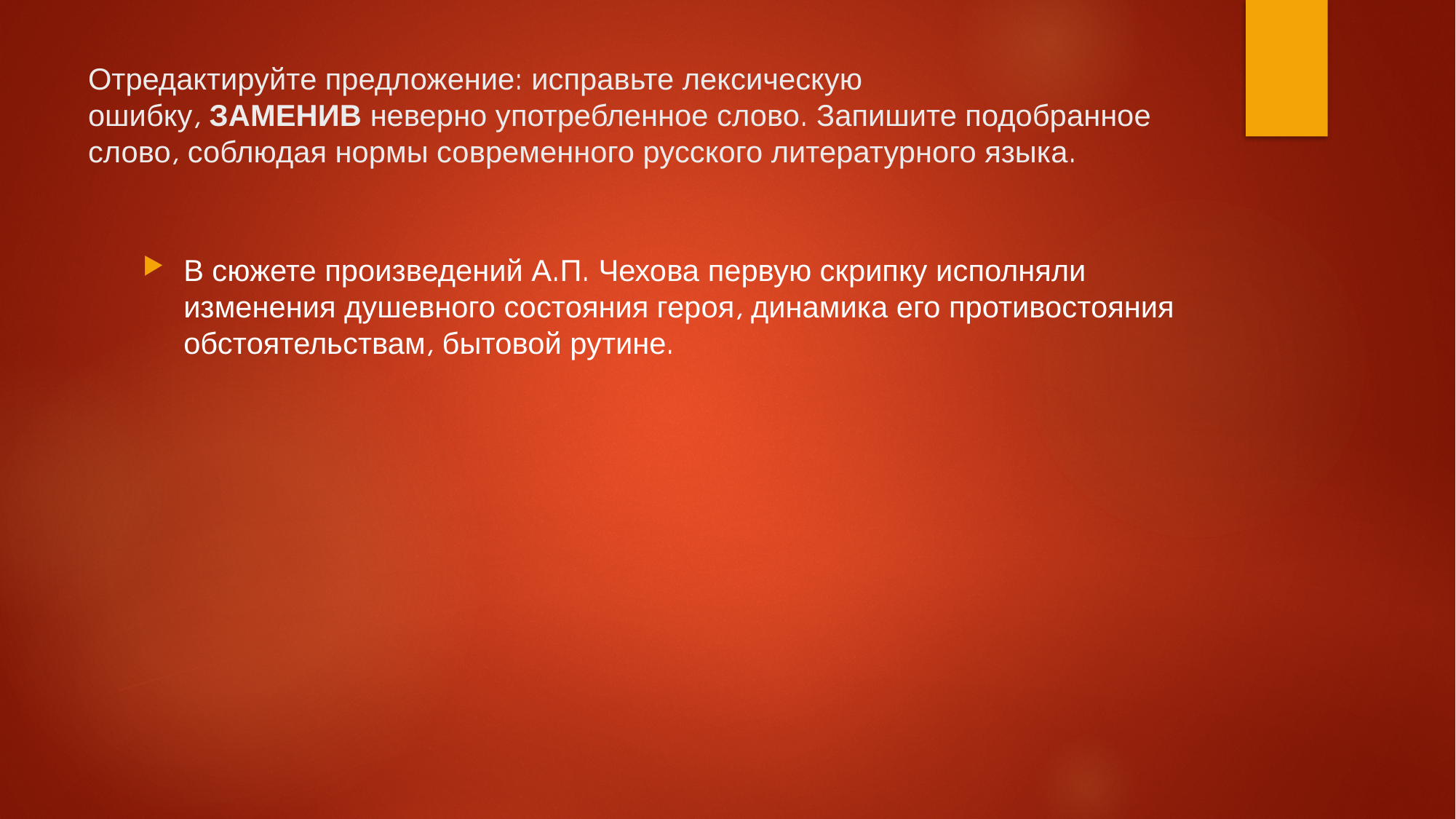

# Отредактируйте предложение: исправьте лексическую ошибку, ЗАМЕНИВ неверно употребленное слово. Запишите подобранное слово, соблюдая нормы современного русского литературного языка.
В сюжете произведений А.П. Чехова первую скрипку исполняли изменения душевного состояния героя, динамика его противостояния обстоятельствам, бытовой рутине.